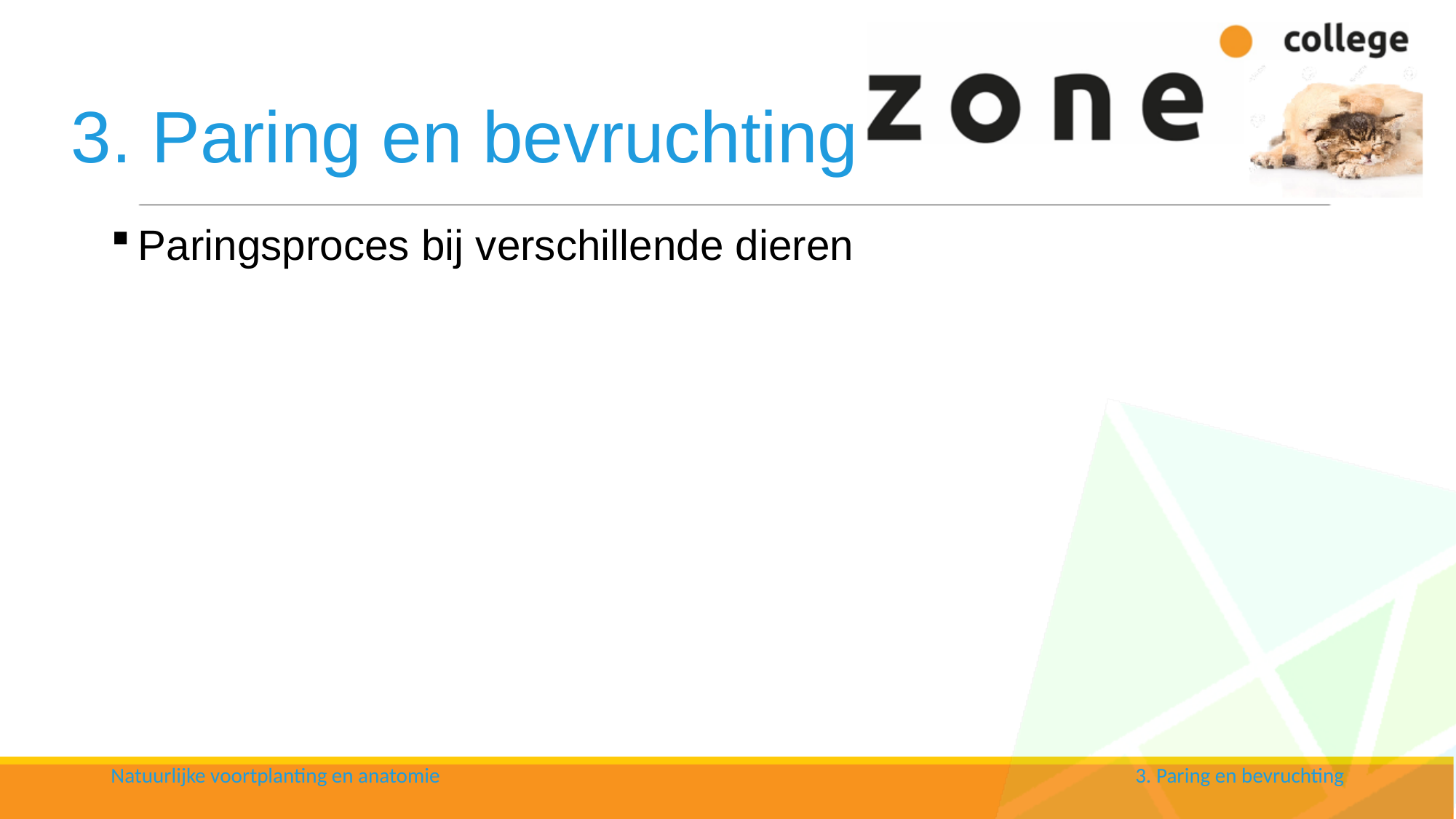

# 3. Paring en bevruchting
Paringsproces bij verschillende dieren
Natuurlijke voortplanting en anatomie
3. Paring en bevruchting